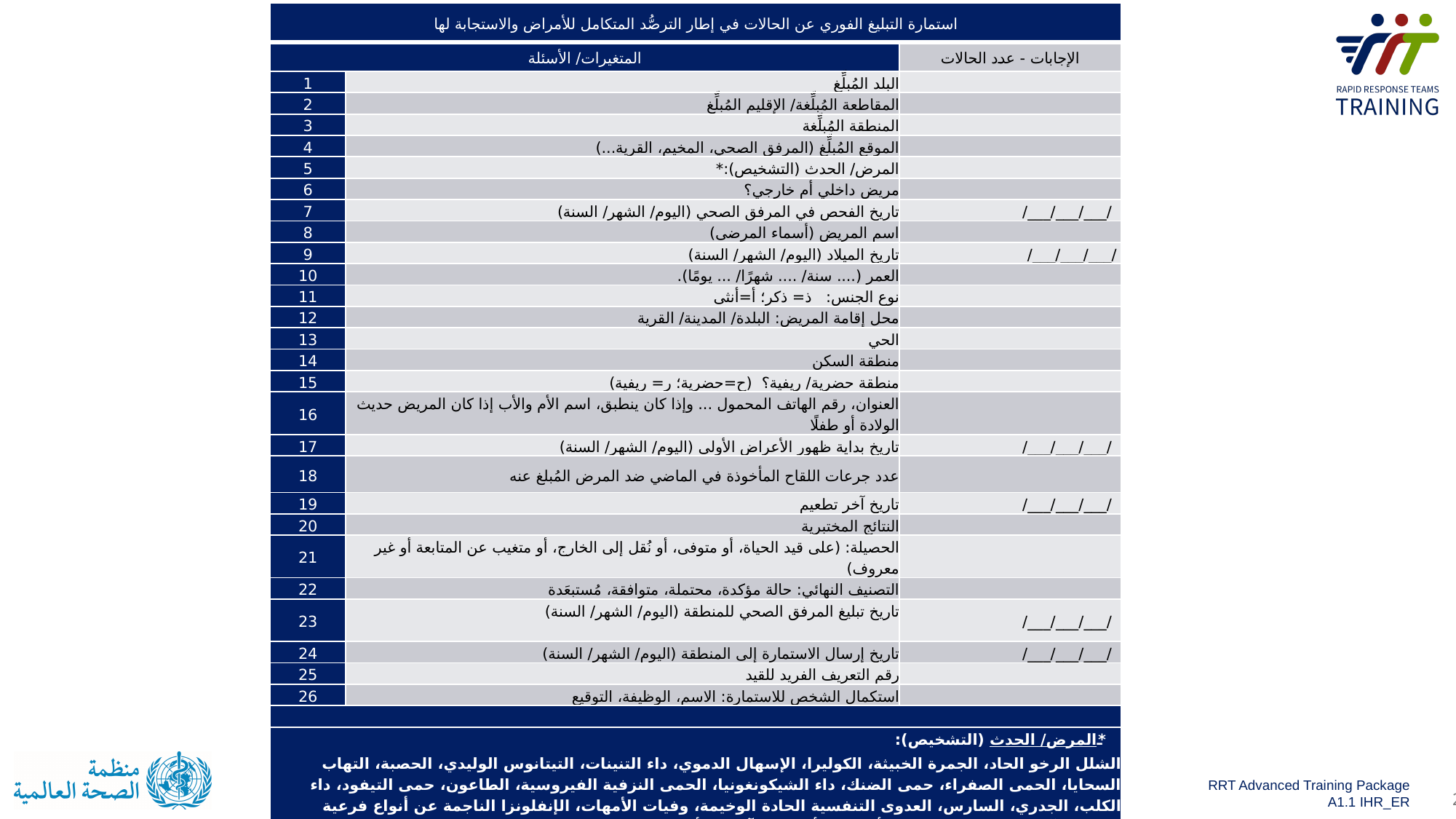

| استمارة التبليغ الفوري عن الحالات في إطار الترصُّد المتكامل للأمراض والاستجابة لها |  |  |
| --- | --- | --- |
| المتغيرات/ الأسئلة |  | الإجابات - عدد الحالات |
| 1 | البلد المُبلِّغ |  |
| 2 | المقاطعة المُبلِّغة/ الإقليم المُبلِّغ |  |
| 3 | المنطقة المُبلِّغة |  |
| 4 | الموقع المُبلِّغ (المرفق الصحي، المخيم، القرية...) |  |
| 5 | المرض/ الحدث (التشخيص):\* |  |
| 6 | مريض داخلي أم خارجي؟ |  |
| 7 | تاريخ الفحص في المرفق الصحي (اليوم/ الشهر/ السنة) | /\_\_\_/\_\_\_/\_\_\_/ |
| 8 | اسم المريض (أسماء المرضى) |  |
| 9 | تاريخ الميلاد (اليوم/ الشهر/ السنة) | /\_\_\_/\_\_\_/\_\_\_/ |
| 10 | العمر (.... سنة/ .... شهرًا/ ... يومًا). |  |
| 11 | نوع الجنس: ذ= ذكر؛ أ=أنثى |  |
| 12 | محل إقامة المريض: البلدة/ المدينة/ القرية |  |
| 13 | الحي |  |
| 14 | منطقة السكن |  |
| 15 | منطقة حضرية/ ريفية؟ (ح=حضرية؛ ر= ريفية) |  |
| 16 | العنوان، رقم الهاتف المحمول ... وإذا كان ينطبق، اسم الأم والأب إذا كان المريض حديث الولادة أو طفلًا |  |
| 17 | تاريخ بداية ظهور الأعراض الأولى (اليوم/ الشهر/ السنة) | /\_\_\_/\_\_\_/\_\_\_/ |
| 18 | عدد جرعات اللقاح المأخوذة في الماضي ضد المرض المُبلغ عنه |  |
| 19 | تاريخ آخر تطعيم | /\_\_\_/\_\_\_/\_\_\_/ |
| 20 | النتائج المختبرية |  |
| 21 | الحصيلة: (على قيد الحياة، أو متوفى، أو نُقل إلى الخارج، أو متغيب عن المتابعة أو غير معروف) |  |
| 22 | التصنيف النهائي: حالة مؤكدة، محتملة، متوافقة، مُستبعَدة |  |
| 23 | تاريخ تبليغ المرفق الصحي للمنطقة (اليوم/ الشهر/ السنة) | /\_\_\_/\_\_\_/\_\_\_/ |
| 24 | تاريخ إرسال الاستمارة إلى المنطقة (اليوم/ الشهر/ السنة) | /\_\_\_/\_\_\_/\_\_\_/ |
| 25 | رقم التعريف الفريد للقيد |  |
| 26 | استكمال الشخص للاستمارة: الاسم، الوظيفة، التوقيع |  |
|  |  |  |
| \*المرض/ الحدث (التشخيص): الشلل الرخو الحاد، الجمرة الخبيثة، الكوليرا، الإسهال الدموي، داء التنينات، التيتانوس الوليدي، الحصبة، التهاب السحايا، الحمى الصفراء، حمى الضنك، داء الشيكونغونيا، الحمى النزفية الفيروسية، الطاعون، حمى التيفود، داء الكلب، الجدري، السارس، العدوى التنفسية الحادة الوخيمة، وفيات الأمهات، الإنفلونزا الناجمة عن أنواع فرعية جديدة، الآثار الضارة بعد التمنيع، أي حدث أو مرض آخر ذو أهمية للصحة العامة (يُرجى التحديد) |  |  |